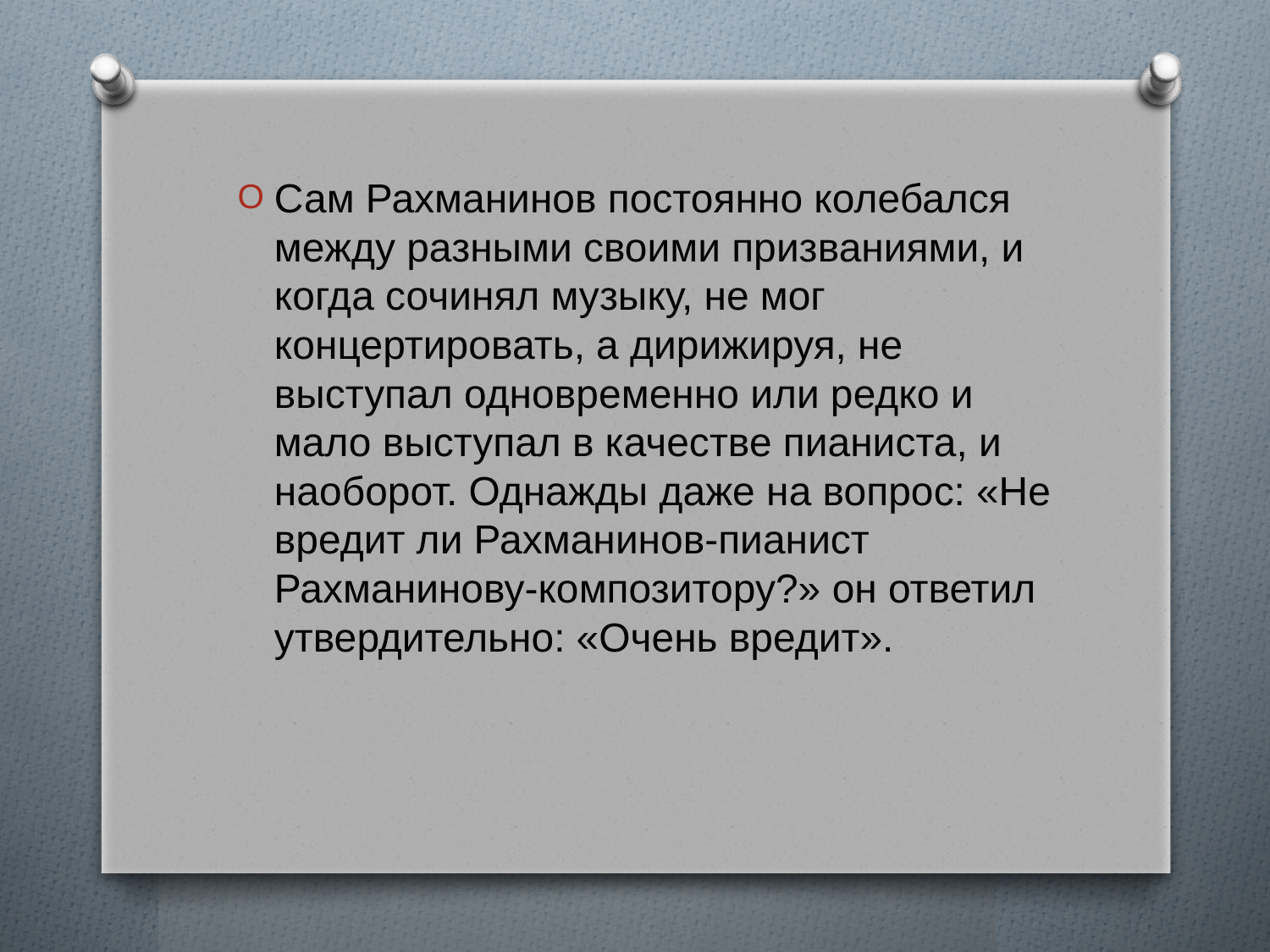

Сам Рахманинов постоянно колебался между разными своими призваниями, и когда сочинял музыку, не мог концертировать, а дирижируя, не выступал одновременно или редко и мало выступал в качестве пианиста, и наоборот. Однажды даже на вопрос: «Не вредит ли Рахманинов-пианист Рахманинову-композитору?» он ответил утвердительно: «Очень вредит».